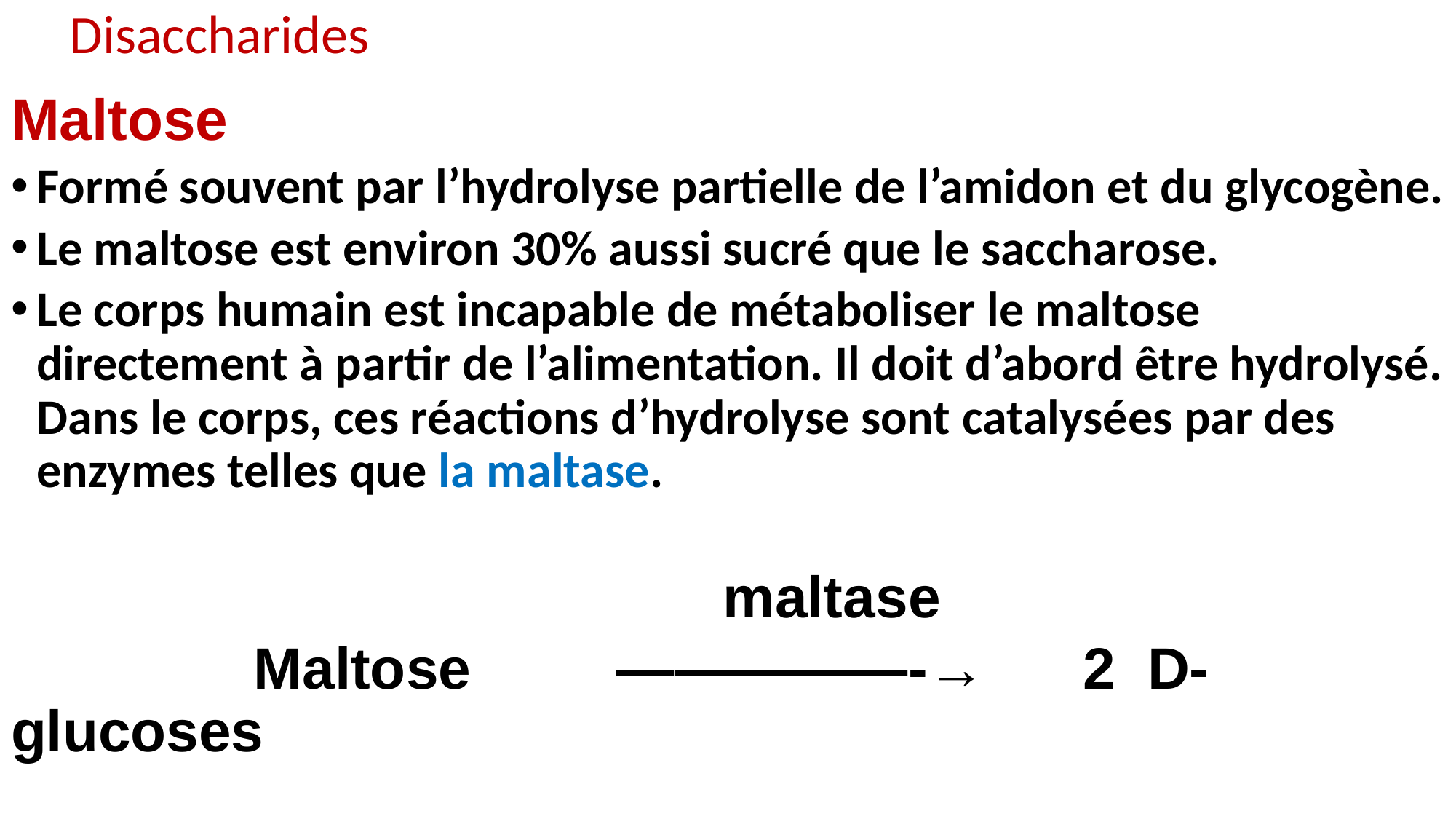

Disaccharides
Maltose
Formé souvent par l’hydrolyse partielle de l’amidon et du glycogène.
Le maltose est environ 30% aussi sucré que le saccharose.
Le corps humain est incapable de métaboliser le maltose directement à partir de l’alimentation. Il doit d’abord être hydrolysé. Dans le corps, ces réactions d’hydrolyse sont catalysées par des enzymes telles que la maltase.

                                            maltase
               Maltose         —————-→      2  D-glucoses